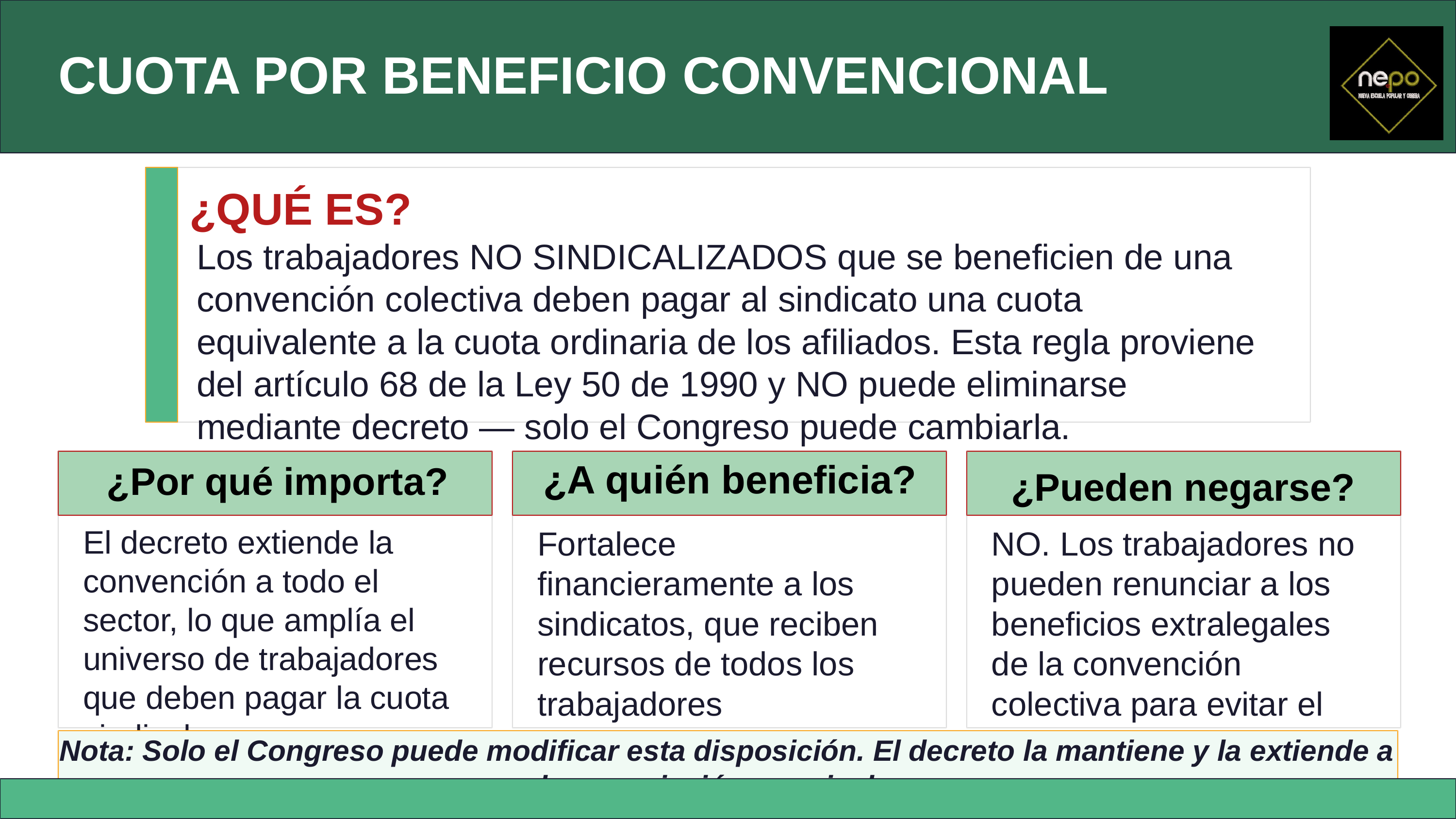

CUOTA POR BENEFICIO CONVENCIONAL

¿QUÉ ES?
Los trabajadores NO SINDICALIZADOS que se beneficien de una convención colectiva deben pagar al sindicato una cuota equivalente a la cuota ordinaria de los afiliados. Esta regla proviene del artículo 68 de la Ley 50 de 1990 y NO puede eliminarse mediante decreto — solo el Congreso puede cambiarla.

¿A quién beneficia?

¿Por qué importa?

¿Pueden negarse?
El decreto extiende la convención a todo el sector, lo que amplía el universo de trabajadores que deben pagar la cuota sindical.
Fortalece financieramente a los sindicatos, que reciben recursos de todos los trabajadores beneficiados, no solo de sus afiliados.
NO. Los trabajadores no pueden renunciar a los beneficios extralegales de la convención colectiva para evitar el pago de la cuota.

Nota: Solo el Congreso puede modificar esta disposición. El decreto la mantiene y la extiende a la negociación por niveles.